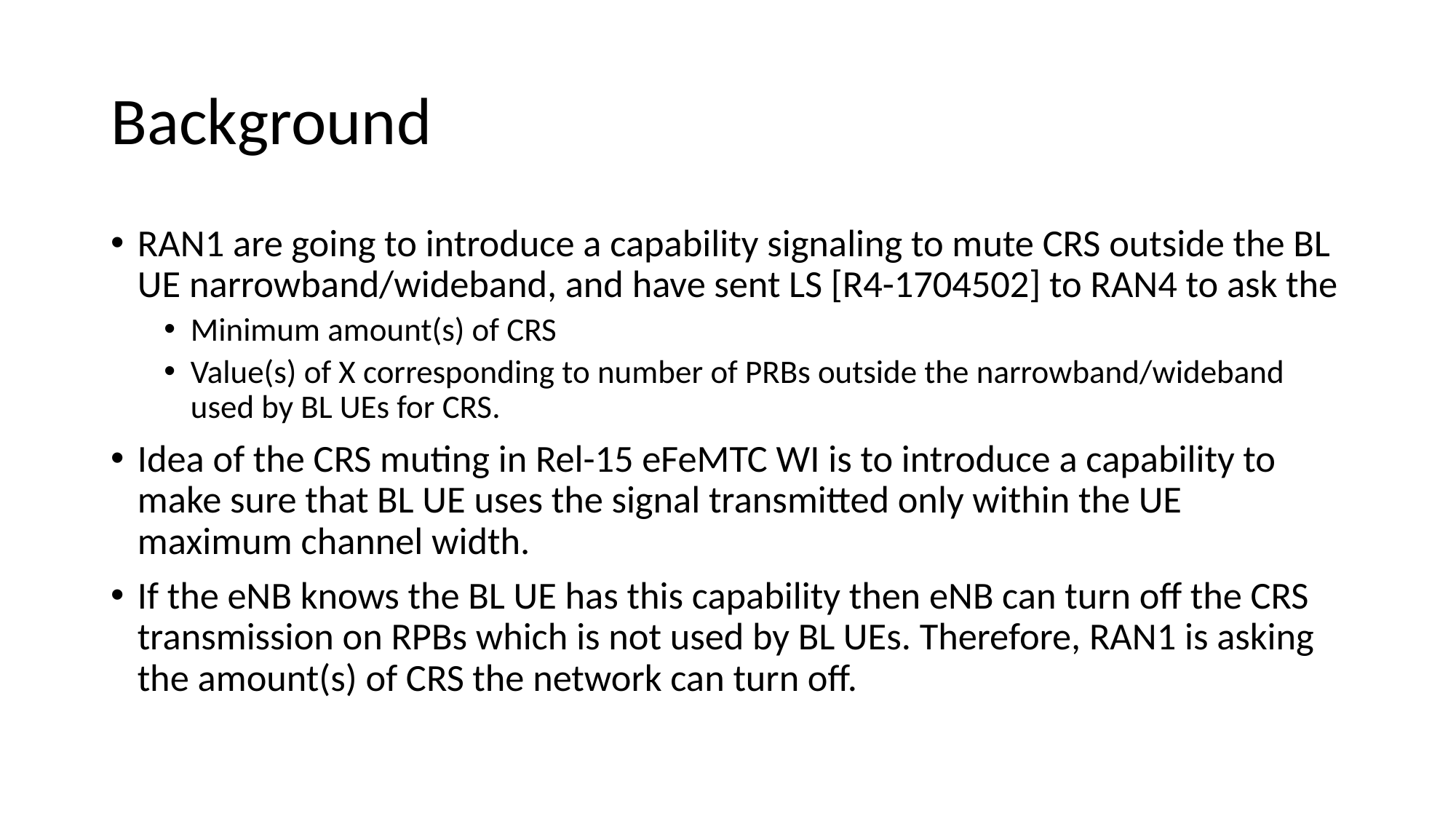

# Background
RAN1 are going to introduce a capability signaling to mute CRS outside the BL UE narrowband/wideband, and have sent LS [R4-1704502] to RAN4 to ask the
Minimum amount(s) of CRS
Value(s) of X corresponding to number of PRBs outside the narrowband/wideband used by BL UEs for CRS.
Idea of the CRS muting in Rel-15 eFeMTC WI is to introduce a capability to make sure that BL UE uses the signal transmitted only within the UE maximum channel width.
If the eNB knows the BL UE has this capability then eNB can turn off the CRS transmission on RPBs which is not used by BL UEs. Therefore, RAN1 is asking the amount(s) of CRS the network can turn off.